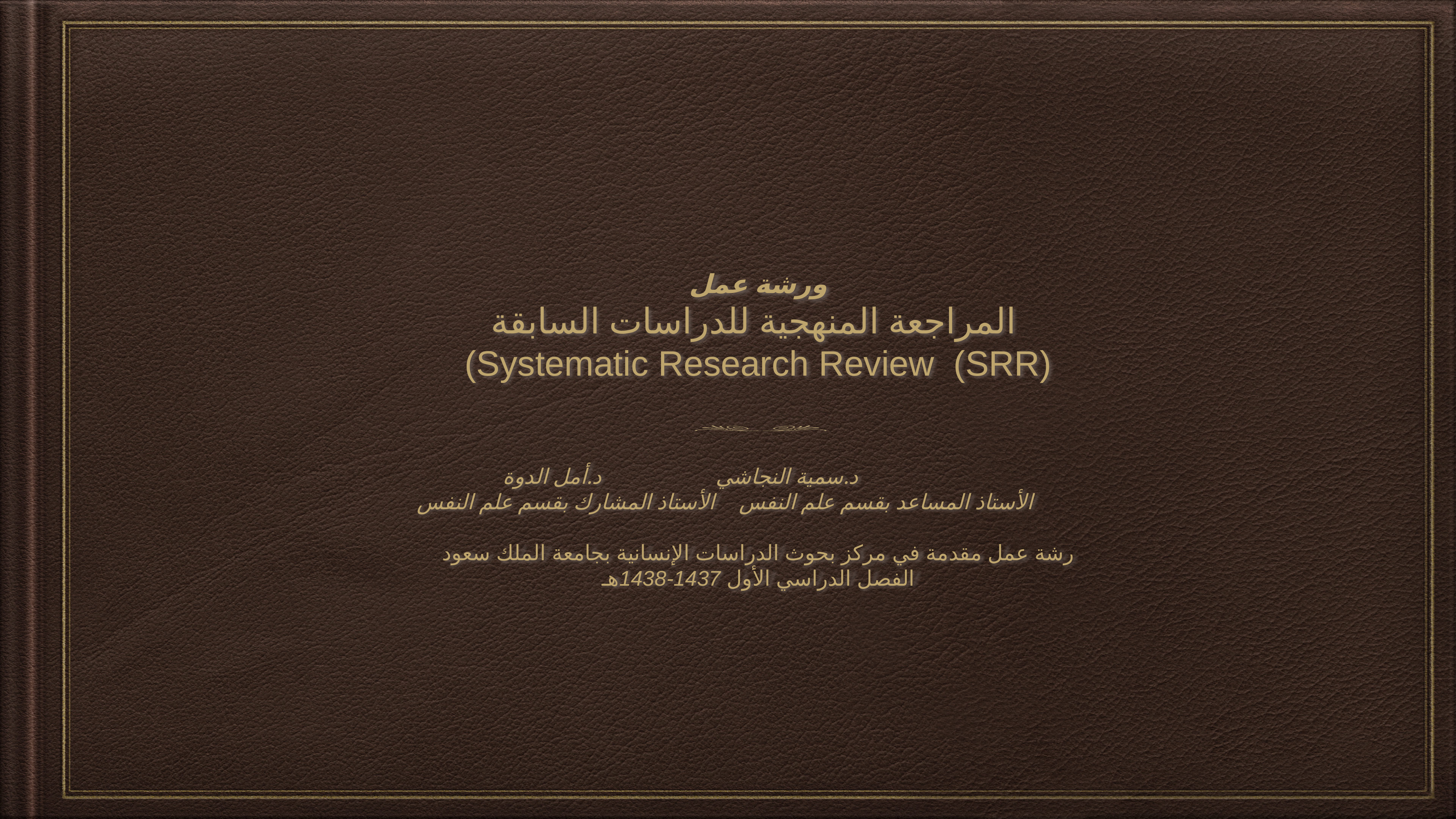

# ورشة عمل
المراجعة المنهجية للدراسات السابقة
(Systematic Research Review  (SRR)
د.أمل الدوة 			                             د.سمية النجاشي
الأستاذ المشارك بقسم علم النفس 	            الأستاذ المساعد بقسم علم النفس

رشة عمل مقدمة في مركز بحوث الدراسات الإنسانية بجامعة الملك سعود
الفصل الدراسي الأول 1437-1438هـ